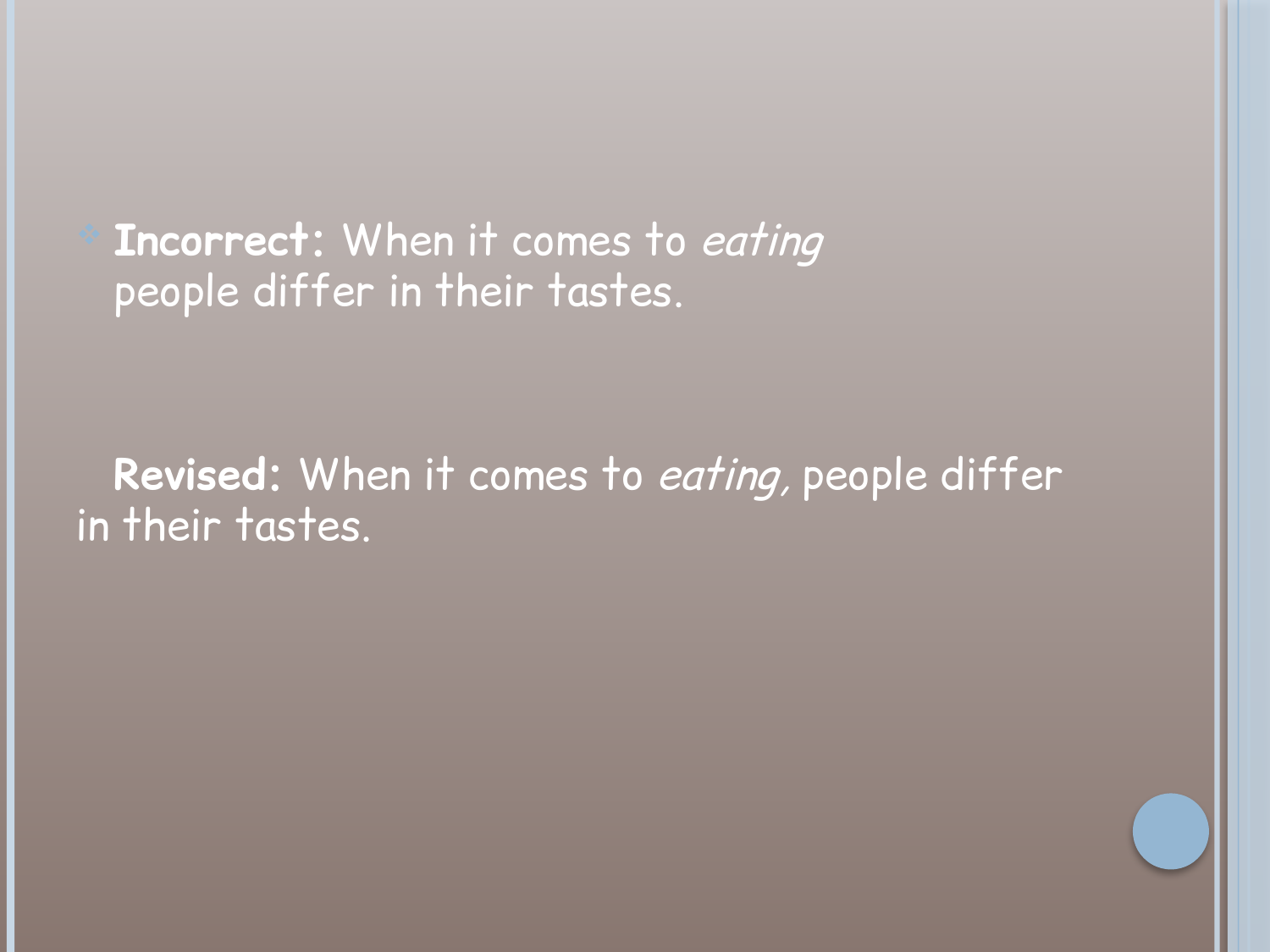

#
Incorrect: When it comes to eating people differ in their tastes.

   Revised: When it comes to eating, people differ in their tastes.